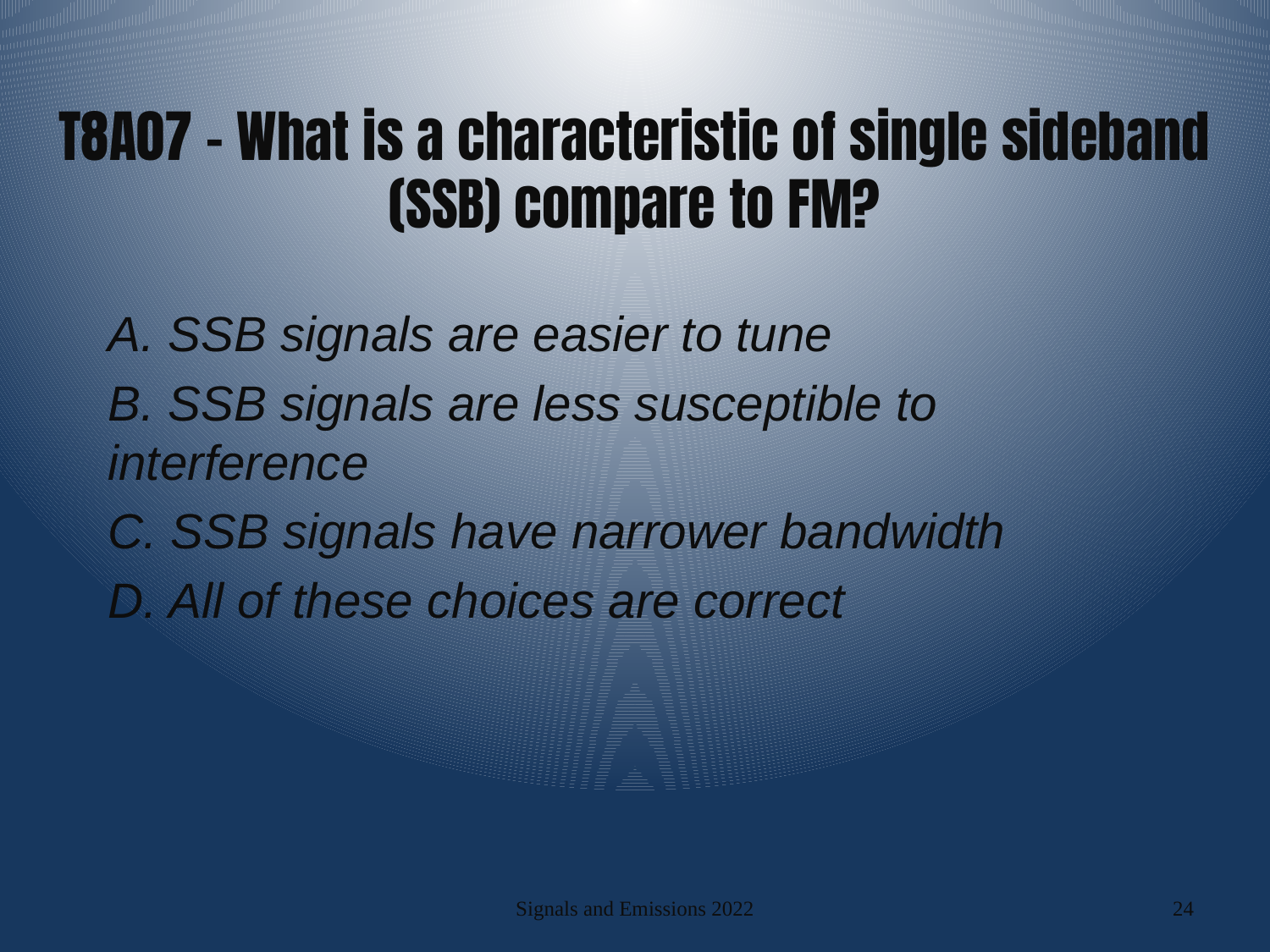

# T8A07 - What is a characteristic of single sideband (SSB) compare to FM?
A. SSB signals are easier to tune
B. SSB signals are less susceptible to interference
C. SSB signals have narrower bandwidth
D. All of these choices are correct

Signals and Emissions 2022
24